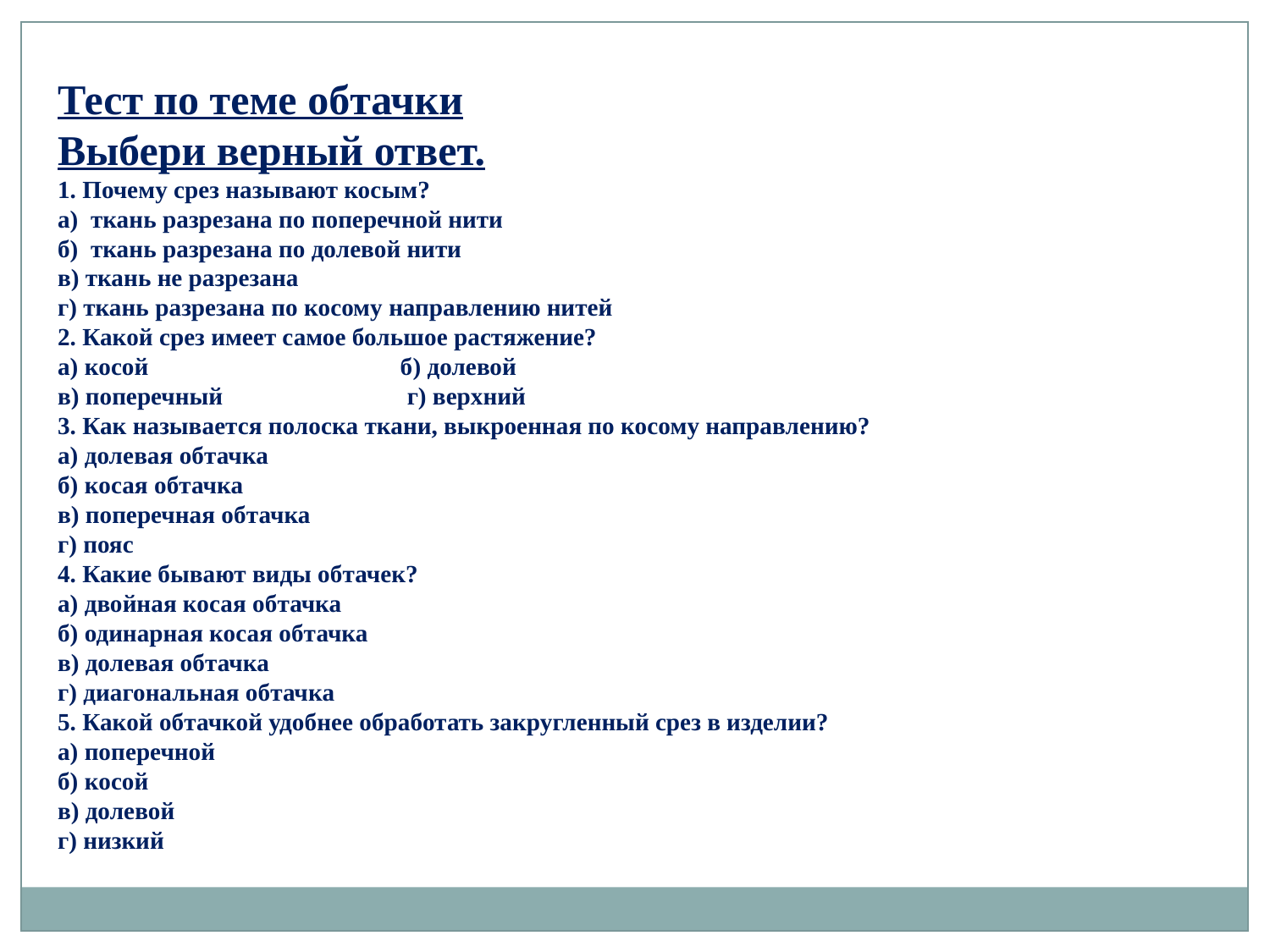

Тест по теме обтачки
Выбери верный ответ.
1. Почему срез называют косым?
а)  ткань разрезана по поперечной нити
б)  ткань разрезана по долевой нити
в) ткань не разрезана
г) ткань разрезана по косому направлению нитей
2. Какой срез имеет самое большое растяжение?
а) косой                                         б) долевой
в) поперечный                              г) верхний
3. Как называется полоска ткани, выкроенная по косому направлению?
а) долевая обтачка
б) косая обтачка
в) поперечная обтачка
г) пояс
4. Какие бывают виды обтачек?
а) двойная косая обтачка
б) одинарная косая обтачка
в) долевая обтачка
г) диагональная обтачка
5. Какой обтачкой удобнее обработать закругленный срез в изделии?
а) поперечной
б) косой
в) долевой
г) низкий